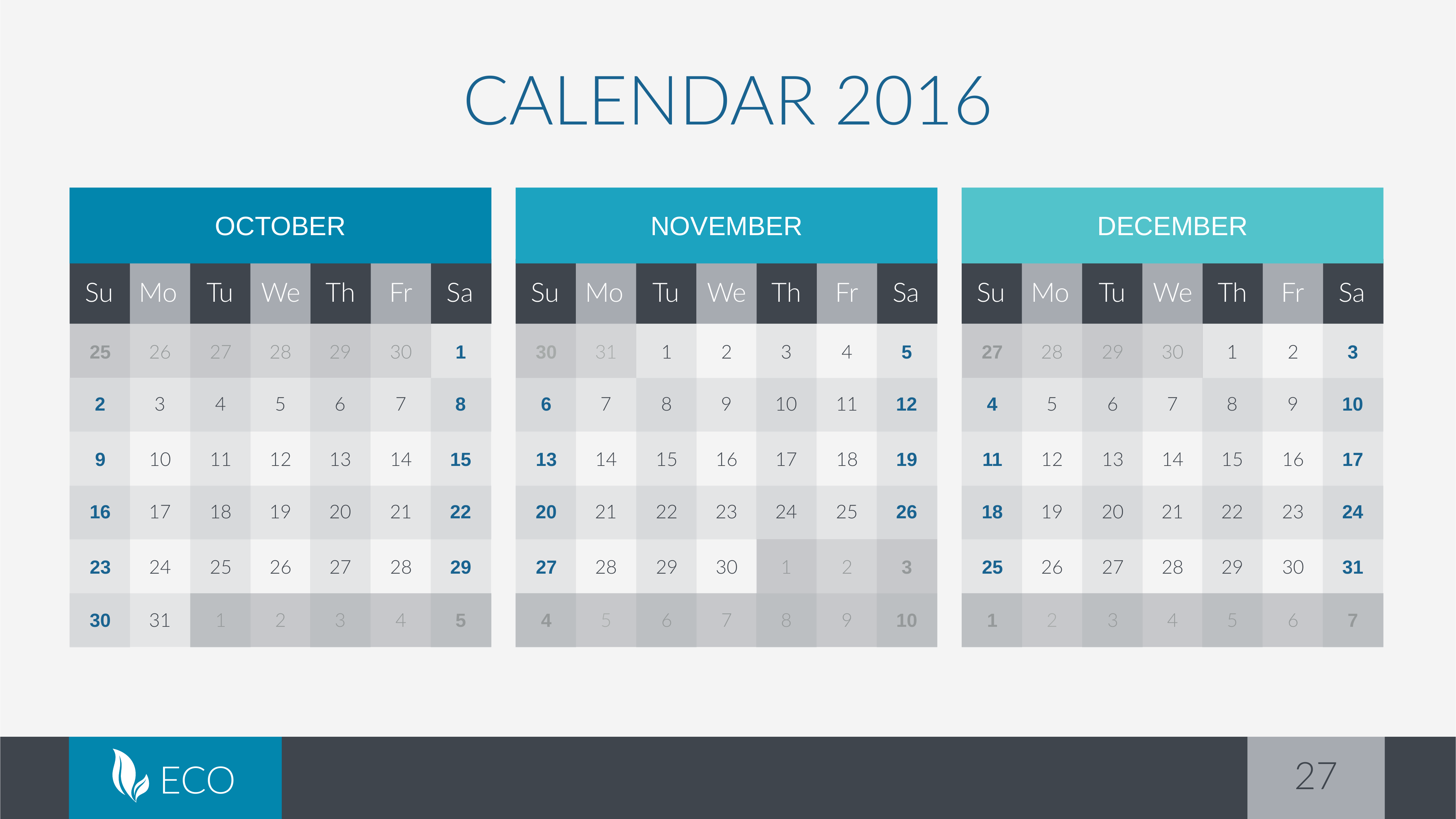

# Calendar 2016

OCTOBER

Su
Mo
Tu
We
Th
Fr
Sa

25
26
27
28
29
30
1

2
3
4
5
6
7
8
9
10
11
12
13
14
15

16
17
18
19
20
21
22
23
24
25
26
27
28
29

30
31
1
2
3
4
5

NOVEMBER

Su
Mo
Tu
We
Th
Fr
Sa

30
31
1
2
3
4
5

6
7
8
9
10
11
12
13
14
15
16
17
18
19

20
21
22
23
24
25
26

27
28
29
30
1
2
3

4
5
6
7
8
9
10

DECEMBER

Su
Mo
Tu
We
Th
Fr
Sa

27
28
29
30
1
2
3

4
5
6
7
8
9
10
11
12
13
14
15
16
17

18
19
20
21
22
23
24
25
26
27
28
29
30
31

1
2
3
4
5
6
7
27